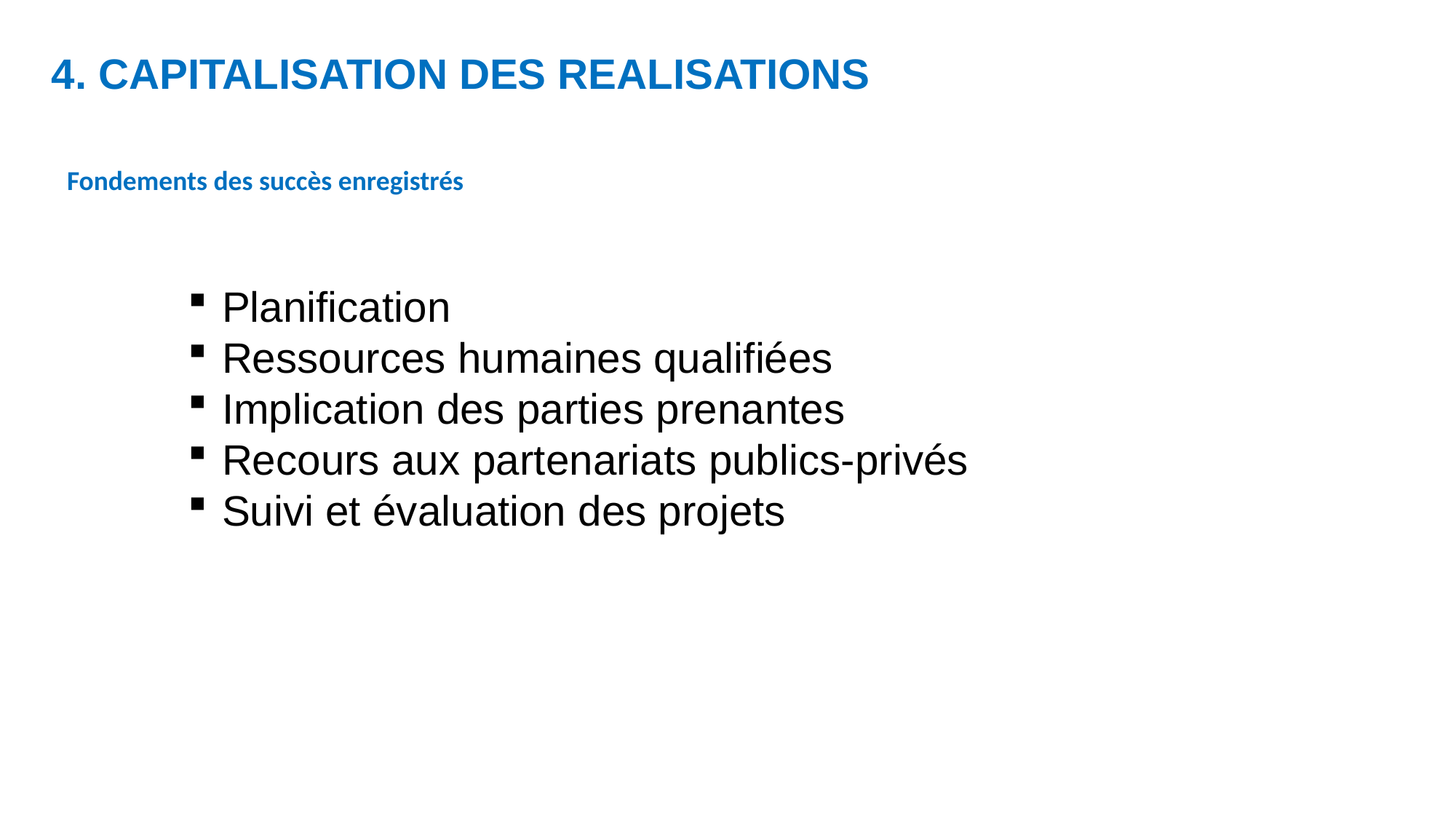

4. CAPITALISATION DES REALISATIONS
Fondements des succès enregistrés
Planification
Ressources humaines qualifiées
Implication des parties prenantes
Recours aux partenariats publics-privés
Suivi et évaluation des projets